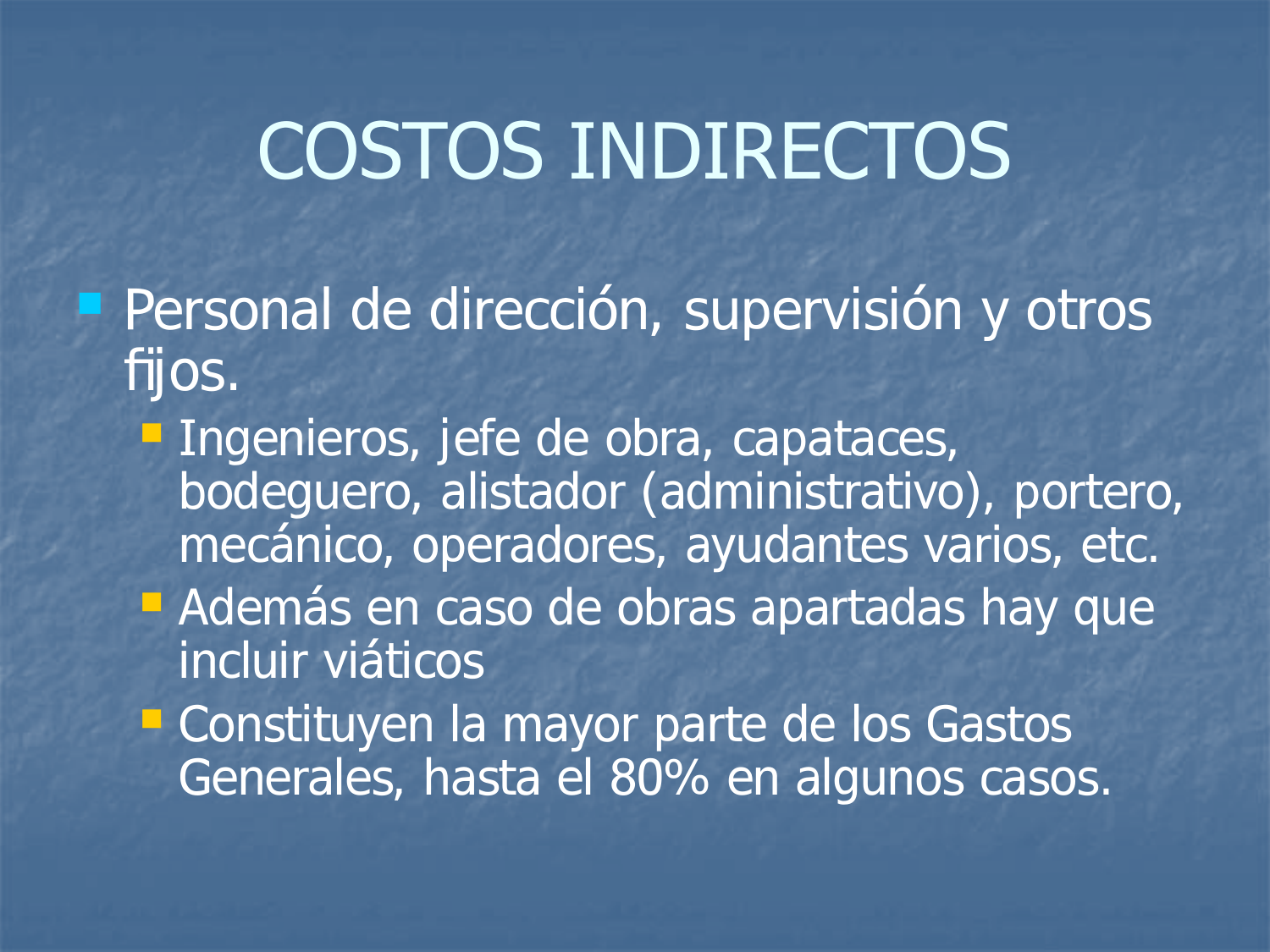

# COSTOS INDIRECTOS
Personal de dirección, supervisión y otros fijos.
Ingenieros, jefe de obra, capataces, bodeguero, alistador (administrativo), portero, mecánico, operadores, ayudantes varios, etc.
Además en caso de obras apartadas hay que incluir viáticos
Constituyen la mayor parte de los Gastos Generales, hasta el 80% en algunos casos.